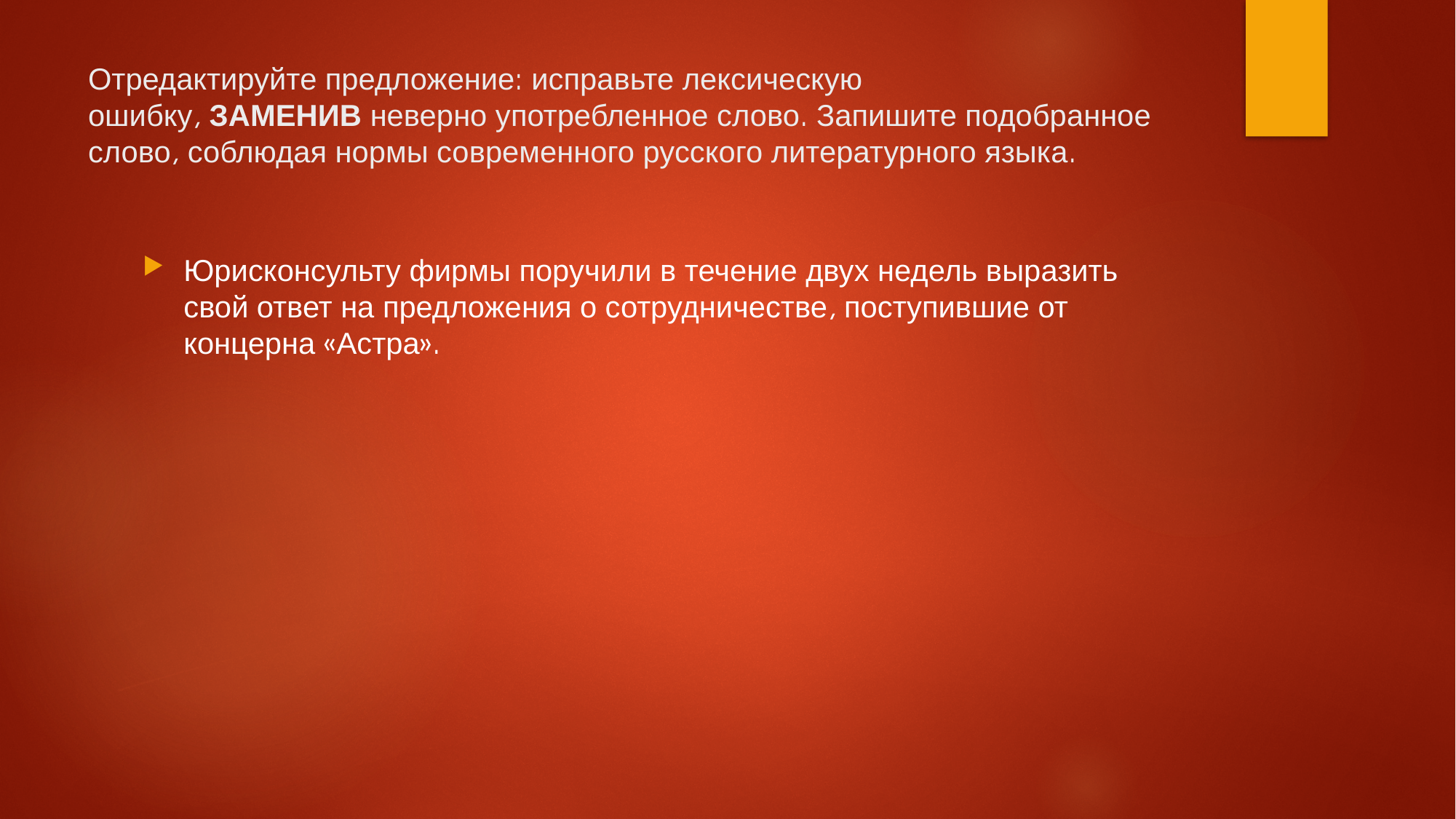

# Отредактируйте предложение: исправьте лексическую ошибку, ЗАМЕНИВ неверно употребленное слово. Запишите подобранное слово, соблюдая нормы современного русского литературного языка.
Юрисконсульту фирмы поручили в течение двух недель выразить свой ответ на предложения о сотрудничестве, поступившие от концерна «Астра».